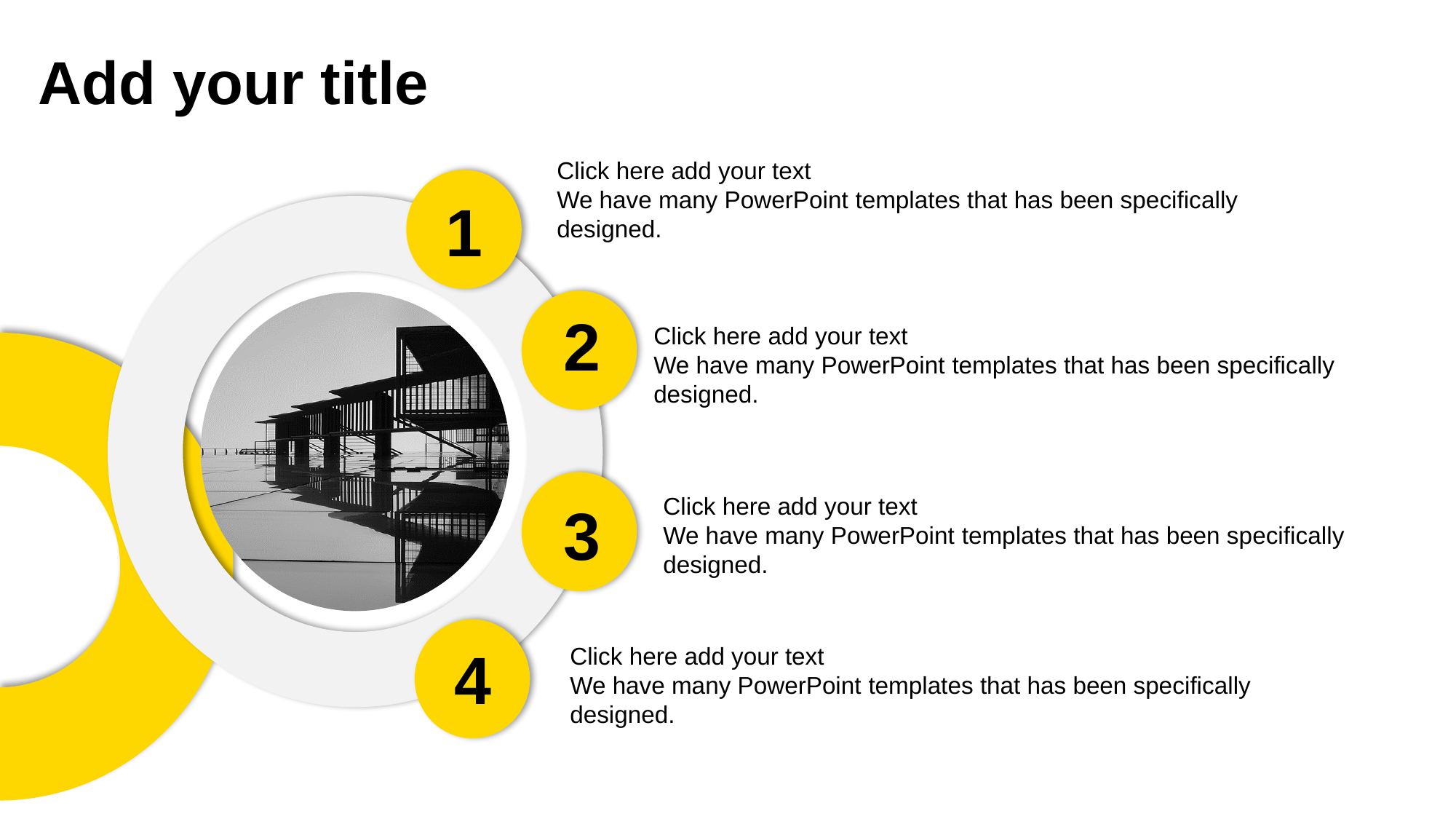

Add your title
Click here add your text
We have many PowerPoint templates that has been specifically designed.

1

Click here add your text
We have many PowerPoint templates that has been specifically designed.
2

Click here add your text
We have many PowerPoint templates that has been specifically designed.
3

Click here add your text
We have many PowerPoint templates that has been specifically designed.
4